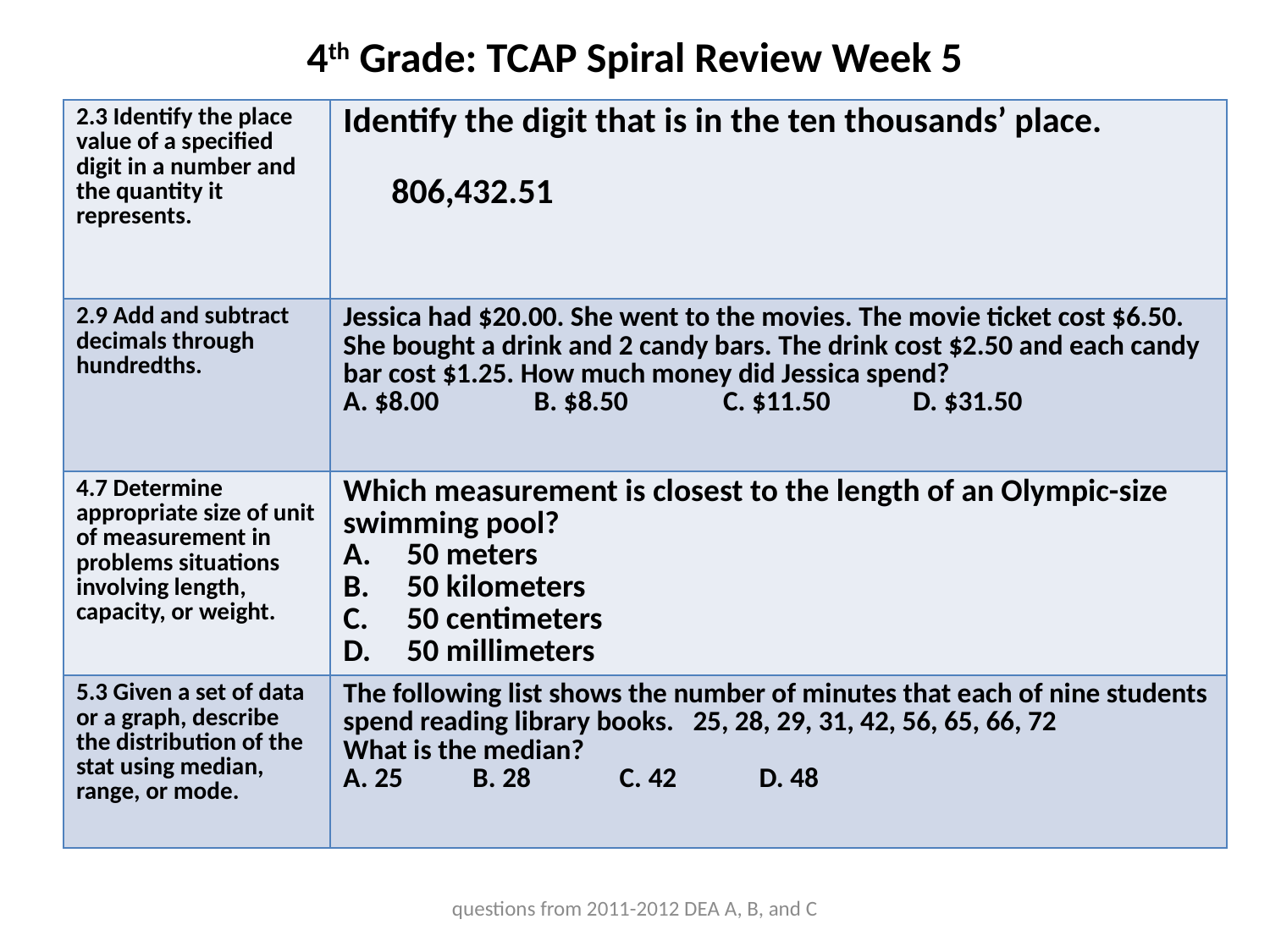

# 4th Grade: TCAP Spiral Review Week 5
| 2.3 Identify the place value of a specified digit in a number and the quantity it represents. | Identify the digit that is in the ten thousands’ place. 806,432.51 |
| --- | --- |
| 2.9 Add and subtract decimals through hundredths. | Jessica had $20.00. She went to the movies. The movie ticket cost $6.50. She bought a drink and 2 candy bars. The drink cost $2.50 and each candy bar cost $1.25. How much money did Jessica spend? A. $8.00 B. $8.50 C. $11.50 D. $31.50 |
| 4.7 Determine appropriate size of unit of measurement in problems situations involving length, capacity, or weight. | Which measurement is closest to the length of an Olympic-size swimming pool? 50 meters 50 kilometers 50 centimeters 50 millimeters |
| 5.3 Given a set of data or a graph, describe the distribution of the stat using median, range, or mode. | The following list shows the number of minutes that each of nine students spend reading library books. 25, 28, 29, 31, 42, 56, 65, 66, 72 What is the median? A. 25 B. 28 C. 42 D. 48 |

questions from 2011-2012 DEA A, B, and C